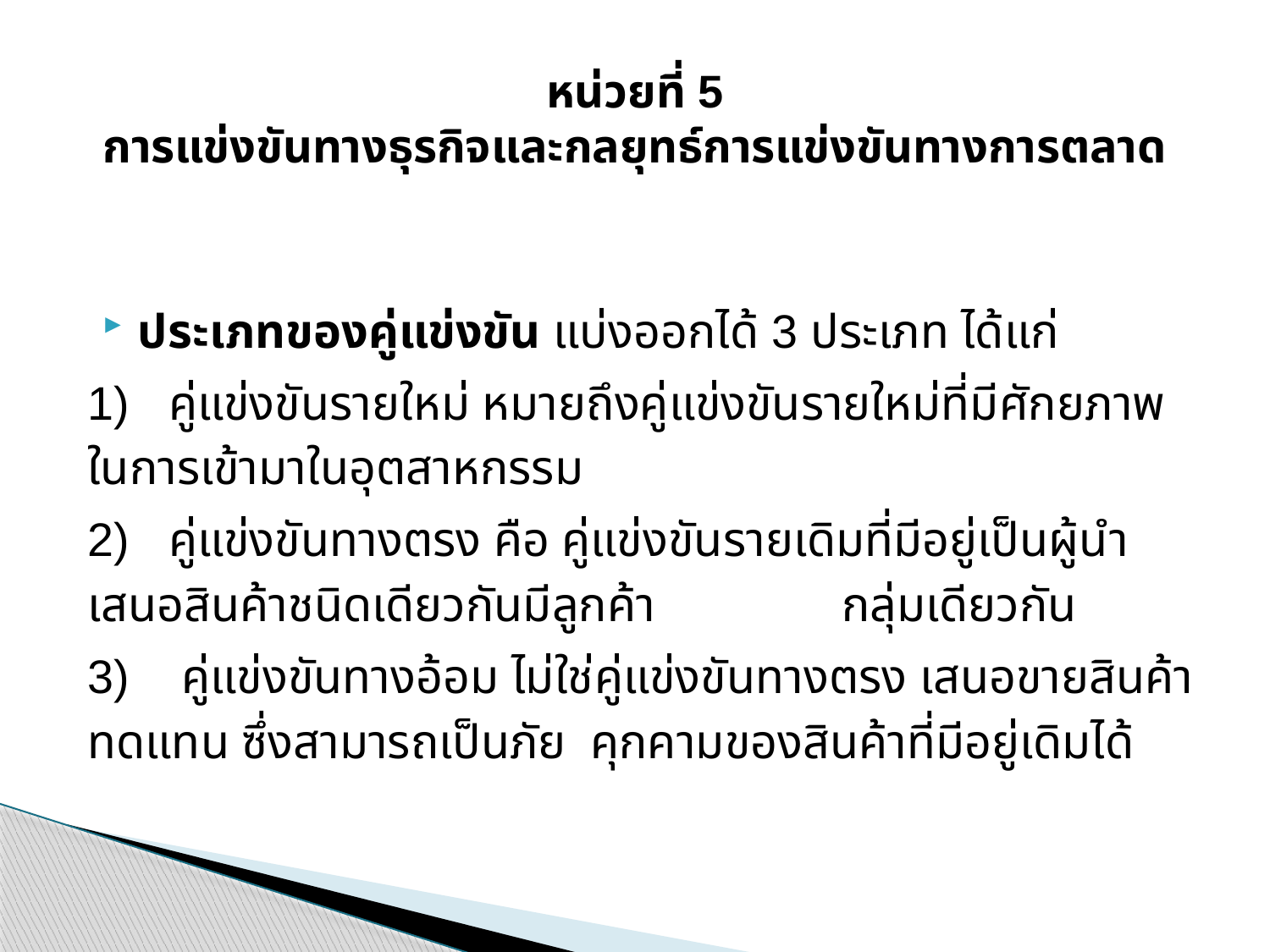

# หน่วยที่ 5 การแข่งขันทางธุรกิจและกลยุทธ์การแข่งขันทางการตลาด
ประเภทของคู่แข่งขัน แบ่งออกได้ 3 ประเภท ได้แก่
1)   คู่แข่งขันรายใหม่ หมายถึงคู่แข่งขันรายใหม่ที่มีศักยภาพในการเข้ามาในอุตสาหกรรม
2)   คู่แข่งขันทางตรง คือ คู่แข่งขันรายเดิมที่มีอยู่เป็นผู้นำเสนอสินค้าชนิดเดียวกันมีลูกค้า      	กลุ่มเดียวกัน
3)    คู่แข่งขันทางอ้อม ไม่ใช่คู่แข่งขันทางตรง เสนอขายสินค้าทดแทน ซึ่งสามารถเป็นภัย	คุกคามของสินค้าที่มีอยู่เดิมได้